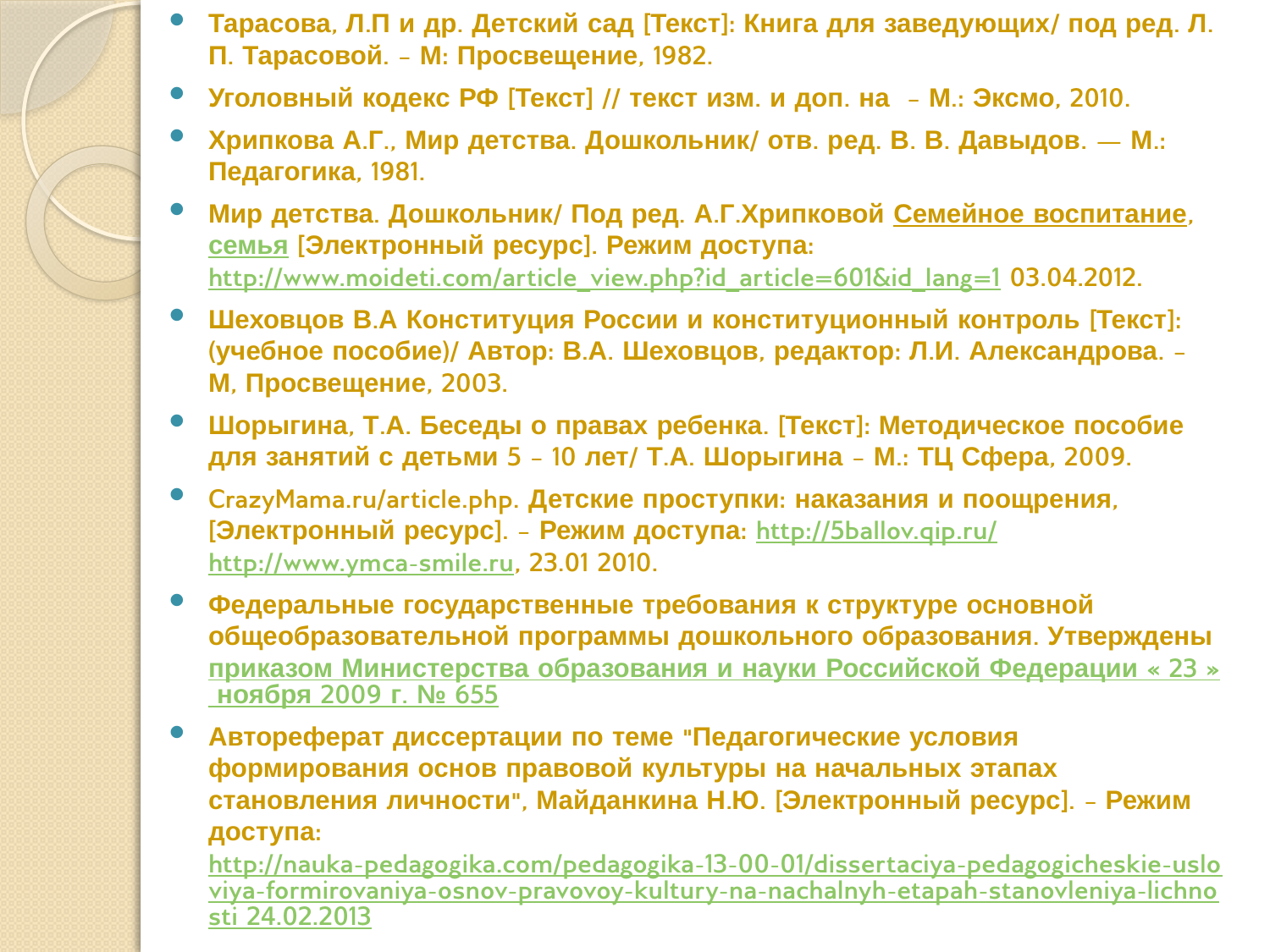

Тарасова, Л.П и др. Детский сад [Текст]: Книга для заведующих/ под ред. Л. П. Тарасовой. – М: Просвещение, 1982.
Уголовный кодекс РФ [Текст] // текст изм. и доп. на  – М.: Эксмо, 2010.
Хрипкова А.Г., Мир детства. Дошкольник/ отв. ред. В. В. Давыдов. — М.: Педагогика, 1981.
Мир детства. Дошкольник/ Под ред. А.Г.Хрипковой Семейное воспитание, семья [Электронный ресурс]. Режим доступа: http://www.moideti.com/article_view.php?id_article=601&id_lang=1 03.04.2012.
Шеховцов В.А Конституция России и конституционный контроль [Текст]: (учебное пособие)/ Автор: В.А. Шеховцов, редактор: Л.И. Александрова. – М, Просвещение, 2003.
Шорыгина, Т.А. Беседы о правах ребенка. [Текст]: Методическое пособие для занятий с детьми 5 – 10 лет/ Т.А. Шорыгина – М.: ТЦ Сфера, 2009.
CrazyMama.ru/article.php. Детские проступки: наказания и поощрения, [Электронный ресурс]. – Режим доступа: http://5ballov.qip.ru/ http://www.ymca-smile.ru, 23.01 2010.
Федеральные государственные требования к структуре основной общеобразовательной программы дошкольного образования. Утверждены 
приказом Министерства образования и науки Российской Федерации « 23 » ноября 2009 г. № 655
Автореферат диссертации по теме "Педагогические условия формирования основ правовой культуры на начальных этапах становления личности", Майданкина Н.Ю. [Электронный ресурс]. – Режим доступа: http://nauka-pedagogika.com/pedagogika-13-00-01/dissertaciya-pedagogicheskie-usloviya-formirovaniya-osnov-pravovoy-kultury-na-nachalnyh-etapah-stanovleniya-lichnosti 24.02.2013